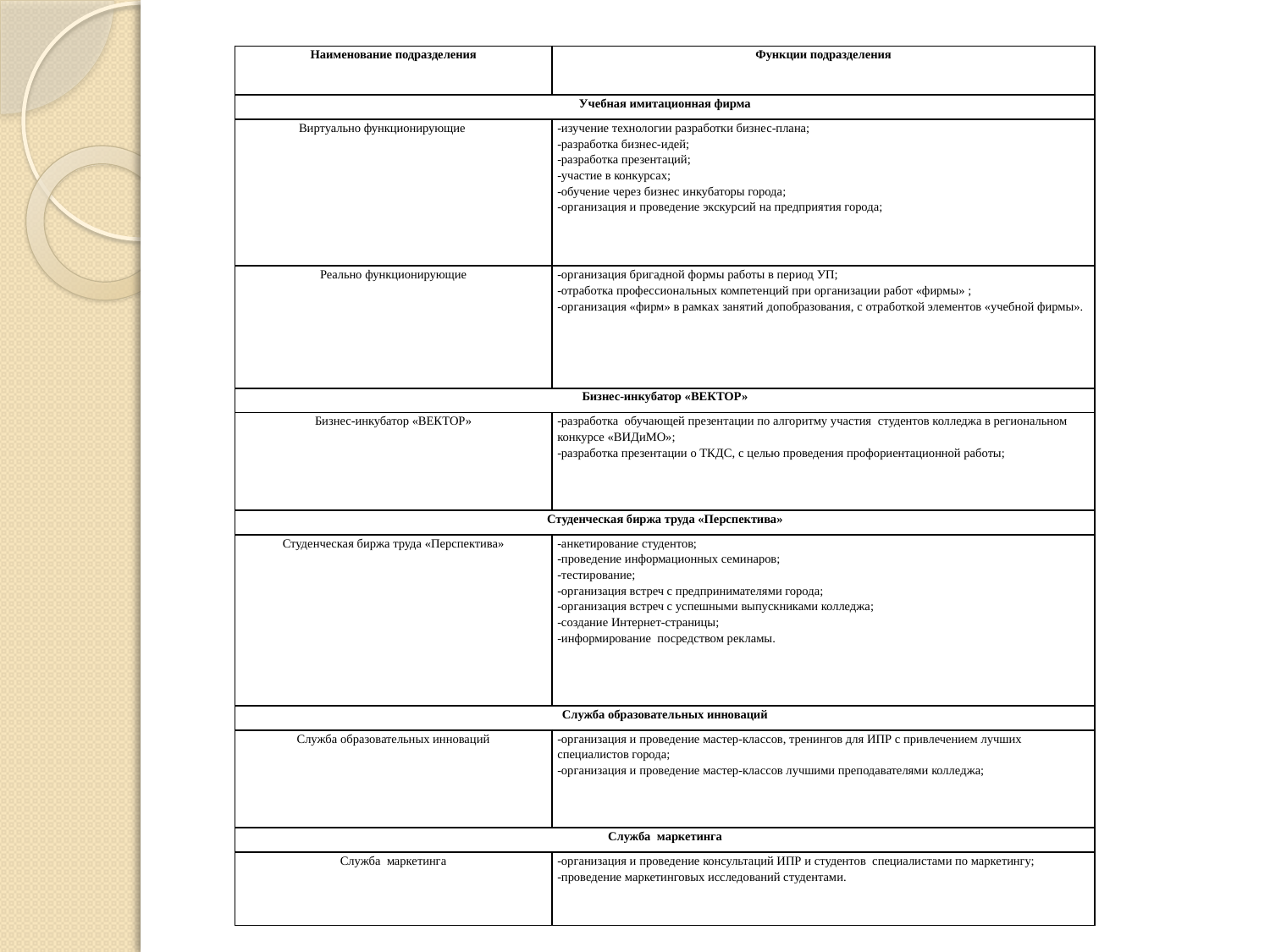

#
| Наименование подразделения | Функции подразделения |
| --- | --- |
| Учебная имитационная фирма |  |
| Виртуально функционирующие | -изучение технологии разработки бизнес-плана; -разработка бизнес-идей; -разработка презентаций; -участие в конкурсах; -обучение через бизнес инкубаторы города; -организация и проведение экскурсий на предприятия города; |
| Реально функционирующие | -организация бригадной формы работы в период УП; -отработка профессиональных компетенций при организации работ «фирмы» ; -организация «фирм» в рамках занятий допобразования, с отработкой элементов «учебной фирмы». |
| Бизнес-инкубатор «ВЕКТОР» |  |
| Бизнес-инкубатор «ВЕКТОР» | -разработка обучающей презентации по алгоритму участия студентов колледжа в региональном конкурсе «ВИДиМО»; -разработка презентации о ТКДС, с целью проведения профориентационной работы; |
| Студенческая биржа труда «Перспектива» |  |
| Студенческая биржа труда «Перспектива» | -анкетирование студентов; -проведение информационных семинаров; -тестирование; -организация встреч с предпринимателями города; -организация встреч с успешными выпускниками колледжа; -создание Интернет-страницы; -информирование посредством рекламы. |
| Служба образовательных инноваций |  |
| Служба образовательных инноваций | -организация и проведение мастер-классов, тренингов для ИПР с привлечением лучших специалистов города; -организация и проведение мастер-классов лучшими преподавателями колледжа; |
| Служба маркетинга |  |
| Служба маркетинга | -организация и проведение консультаций ИПР и студентов специалистами по маркетингу; -проведение маркетинговых исследований студентами. |